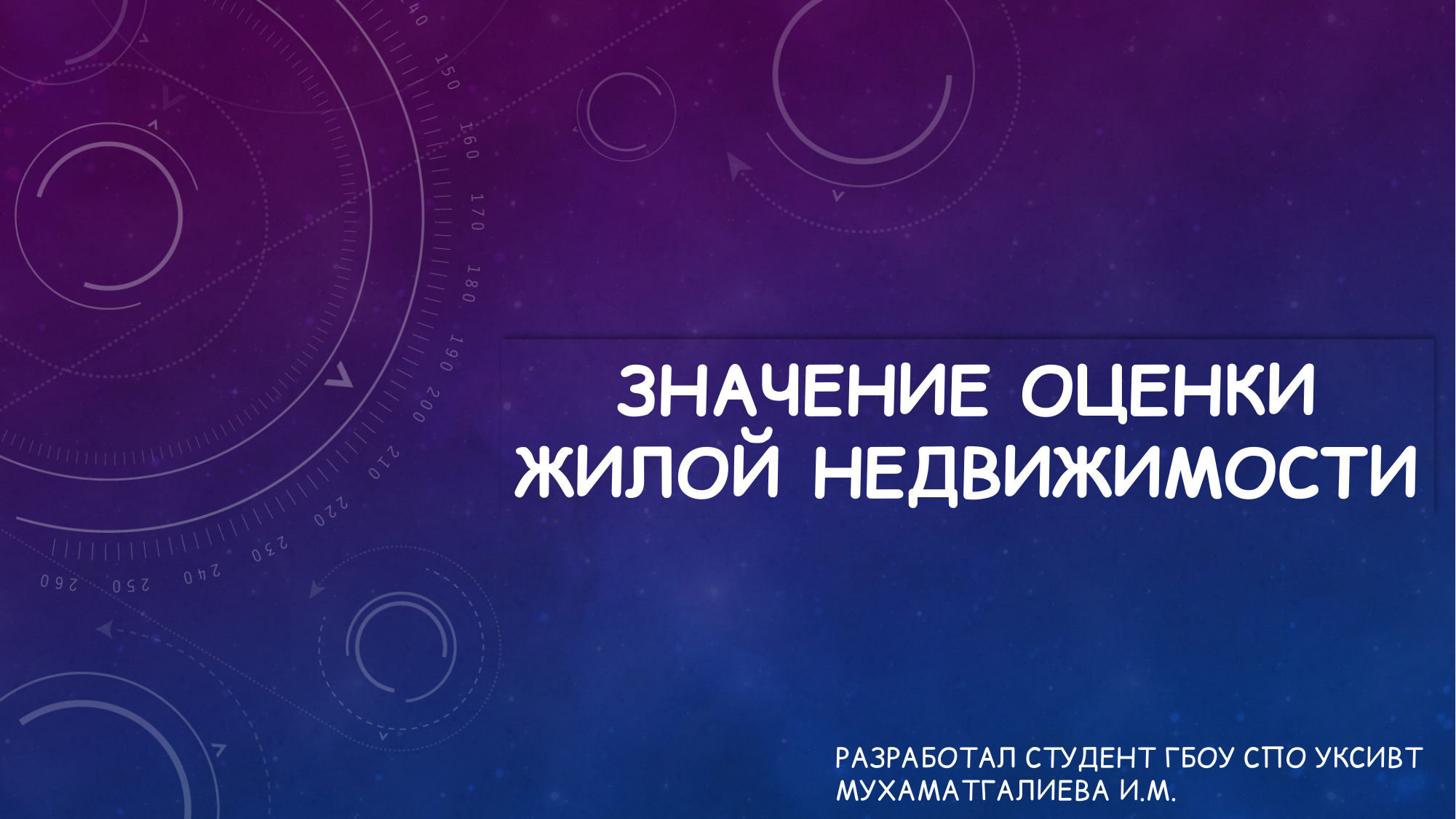

# Значение оценки жилой недвижимости
РАЗРАБОТАЛ СТУДЕНТ гБоу СПО Уксивт Мухаматгалиева И.м.